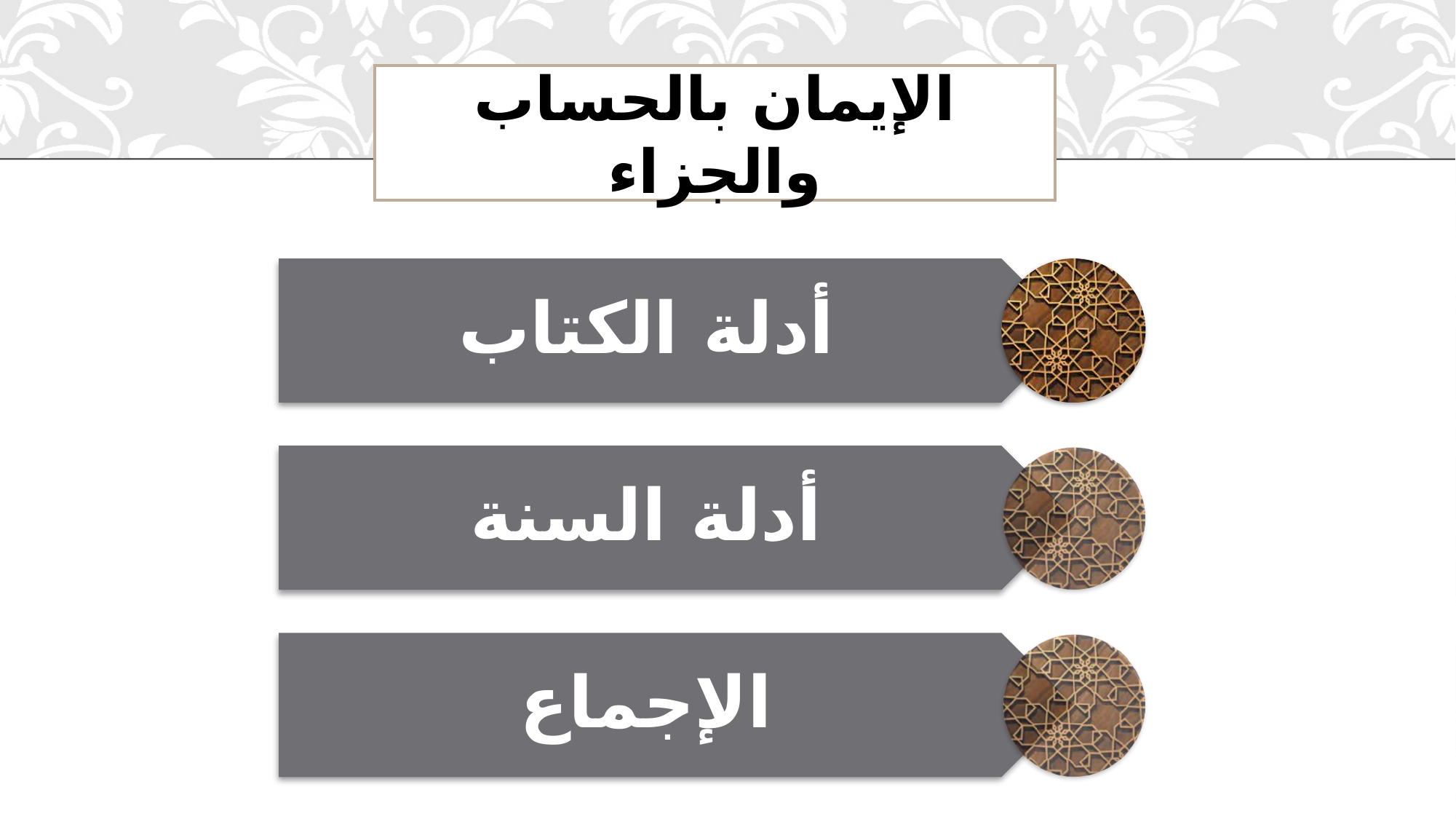

# الإيمان بالحساب والجزاء

أدلة الكتاب
أدلة السنة
الإجماع